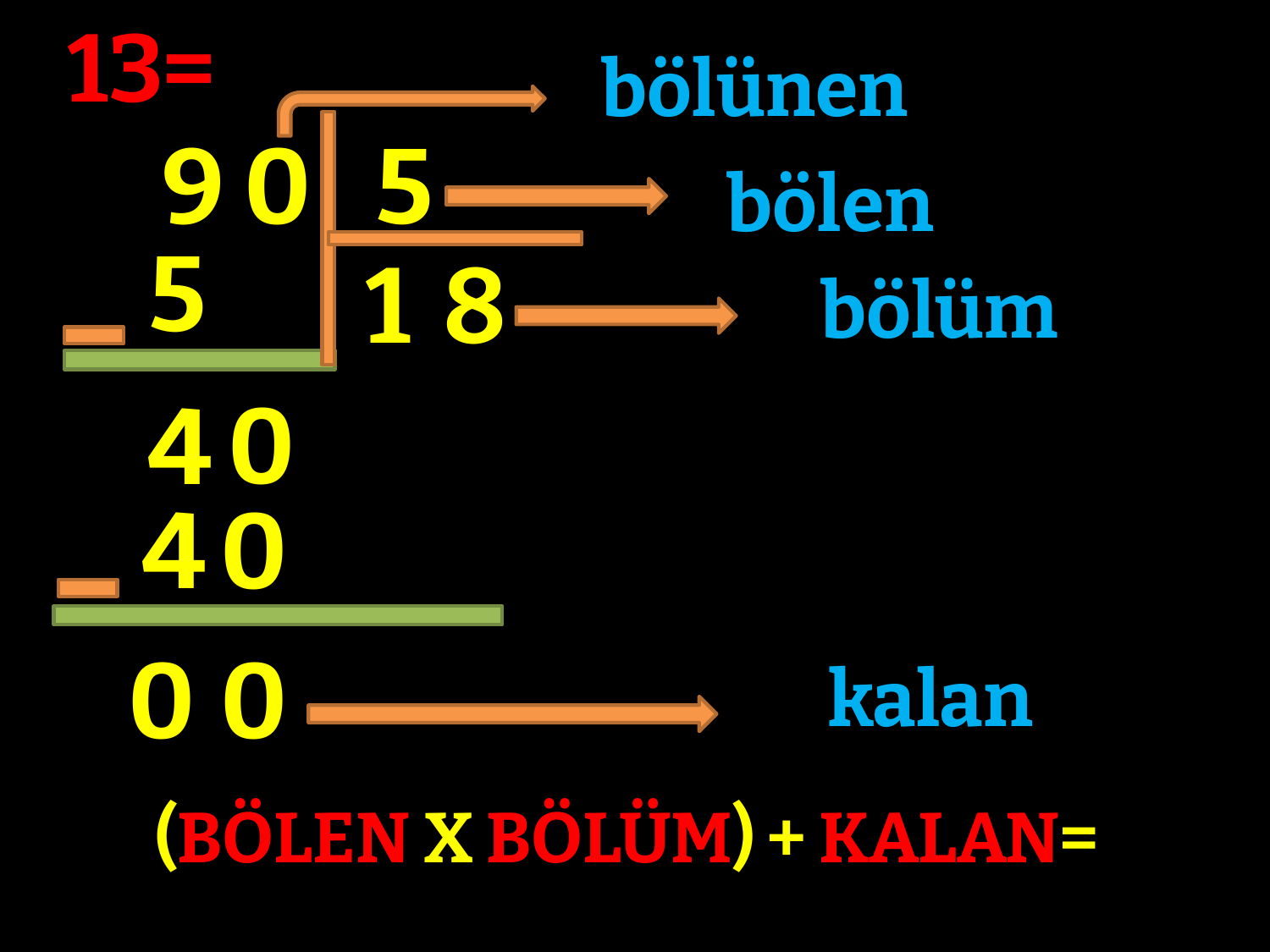

13=
bölünen

0
9
5
bölen

5
1
8
bölüm
#

0
4
4
0

0
0
kalan

(BÖLEN X BÖLÜM) + KALAN=